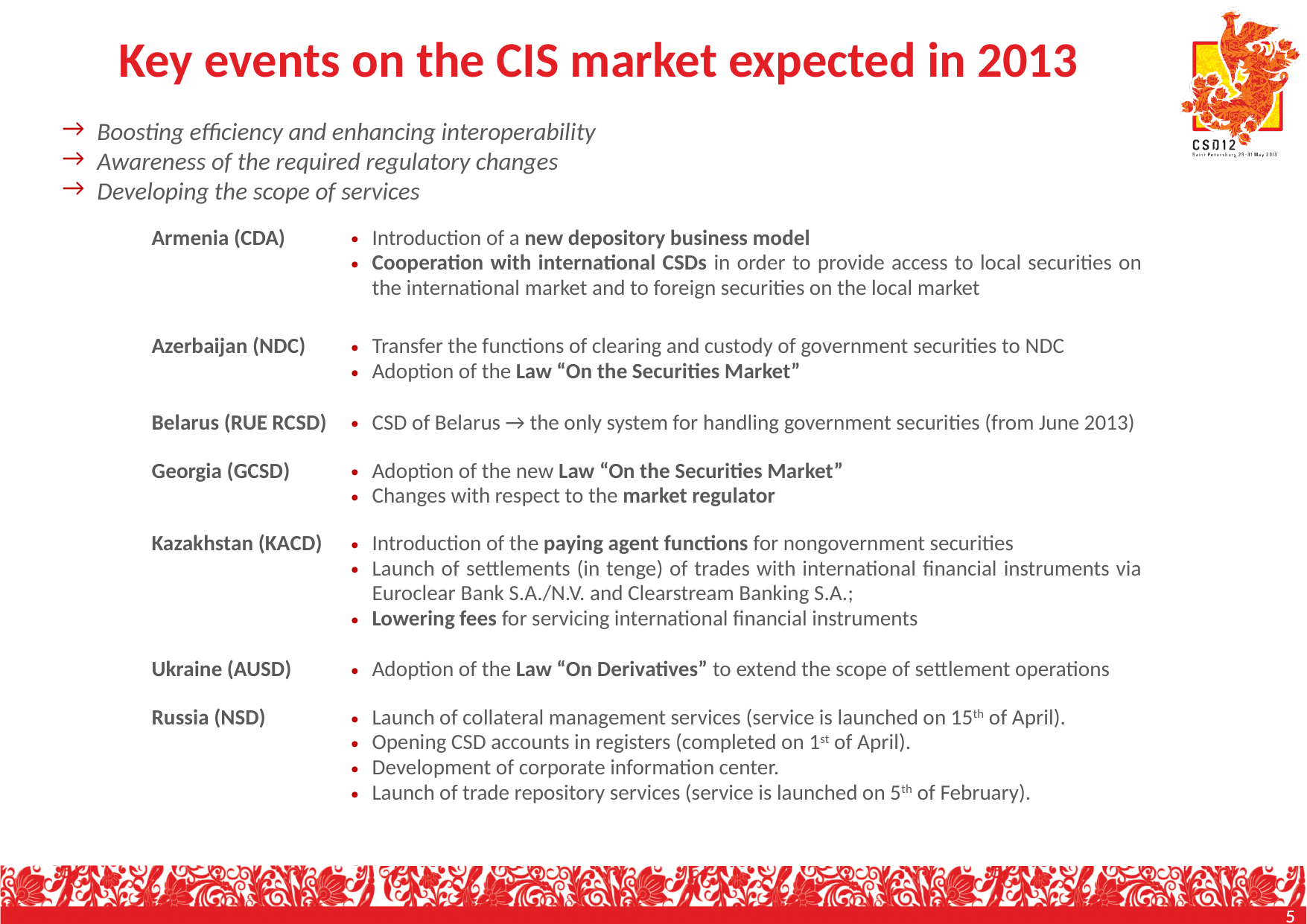

Key events on the CIS market expected in 2013
Boosting efficiency and enhancing interoperability
Awareness of the required regulatory changes
Developing the scope of services
| Armenia (CDA) | Introduction of a new depository business model Cooperation with international CSDs in order to provide access to local securities on the international market and to foreign securities on the local market |
| --- | --- |
| Azerbaijan (NDC) | Transfer the functions of clearing and custody of government securities to NDC Adoption of the Law “On the Securities Market” |
| Belarus (RUE RCSD) | CSD of Belarus → the only system for handling government securities (from June 2013) |
| Georgia (GCSD) | Adoption of the new Law “On the Securities Market” Changes with respect to the market regulator |
| Kazakhstan (KACD) | Introduction of the paying agent functions for nongovernment securities Launch of settlements (in tenge) of trades with international financial instruments via Euroclear Bank S.A./N.V. and Clearstream Banking S.A.; Lowering fees for servicing international financial instruments |
| Ukraine (AUSD) | Adoption of the Law “On Derivatives” to extend the scope of settlement operations |
| Russia (NSD) | Launch of collateral management services (service is launched on 15th of April). Opening CSD accounts in registers (completed on 1st of April). Development of corporate information center. Launch of trade repository services (service is launched on 5th of February). |
5
5